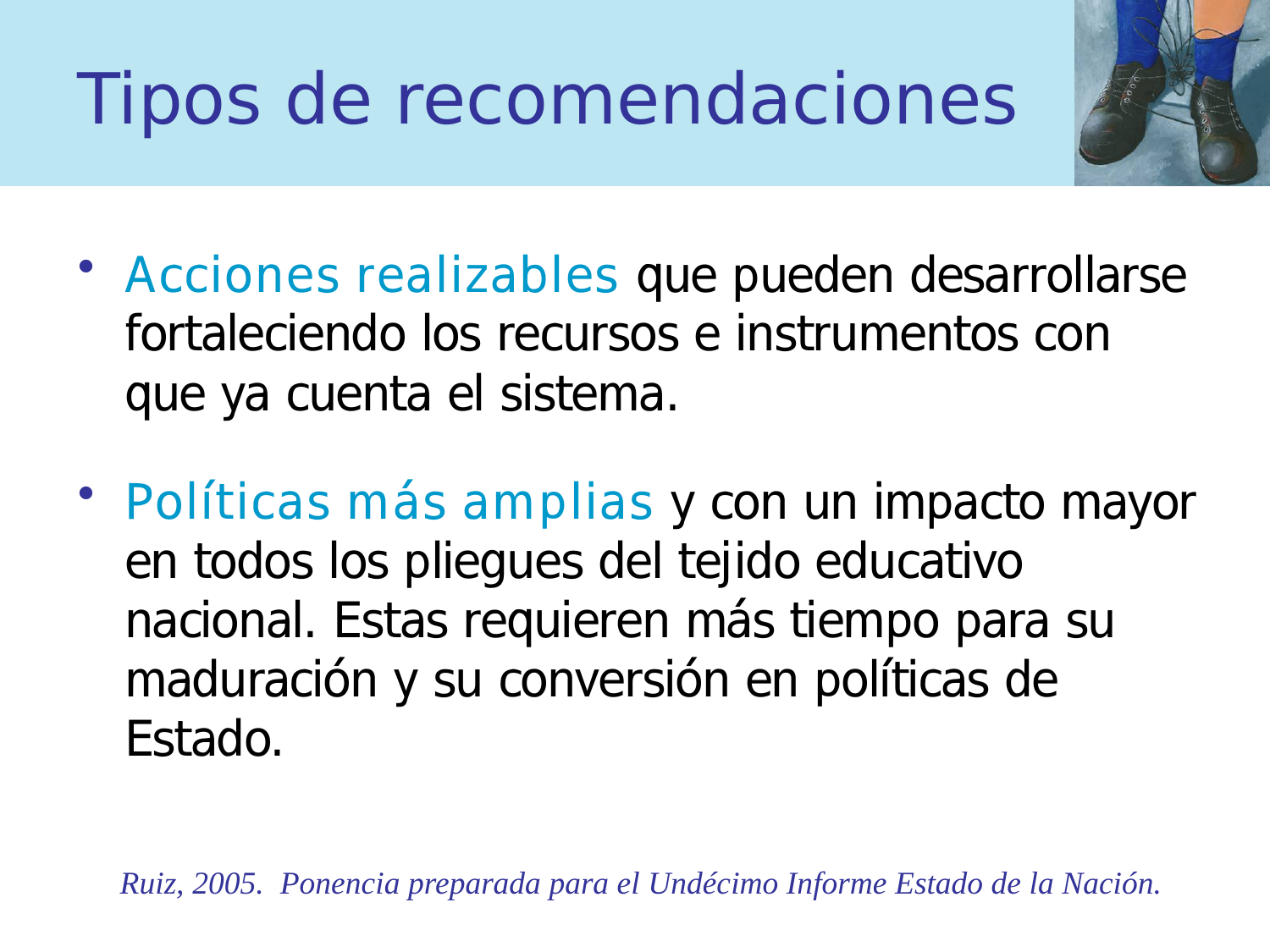

# Tipos de recomendaciones
Acciones realizables que pueden desarrollarse fortaleciendo los recursos e instrumentos con que ya cuenta el sistema.

Políticas más amplias y con un impacto mayor en todos los pliegues del tejido educativo nacional. Estas requieren más tiempo para su maduración y su conversión en políticas de Estado.
Ruiz, 2005.  Ponencia preparada para el Undécimo Informe Estado de la Nación.